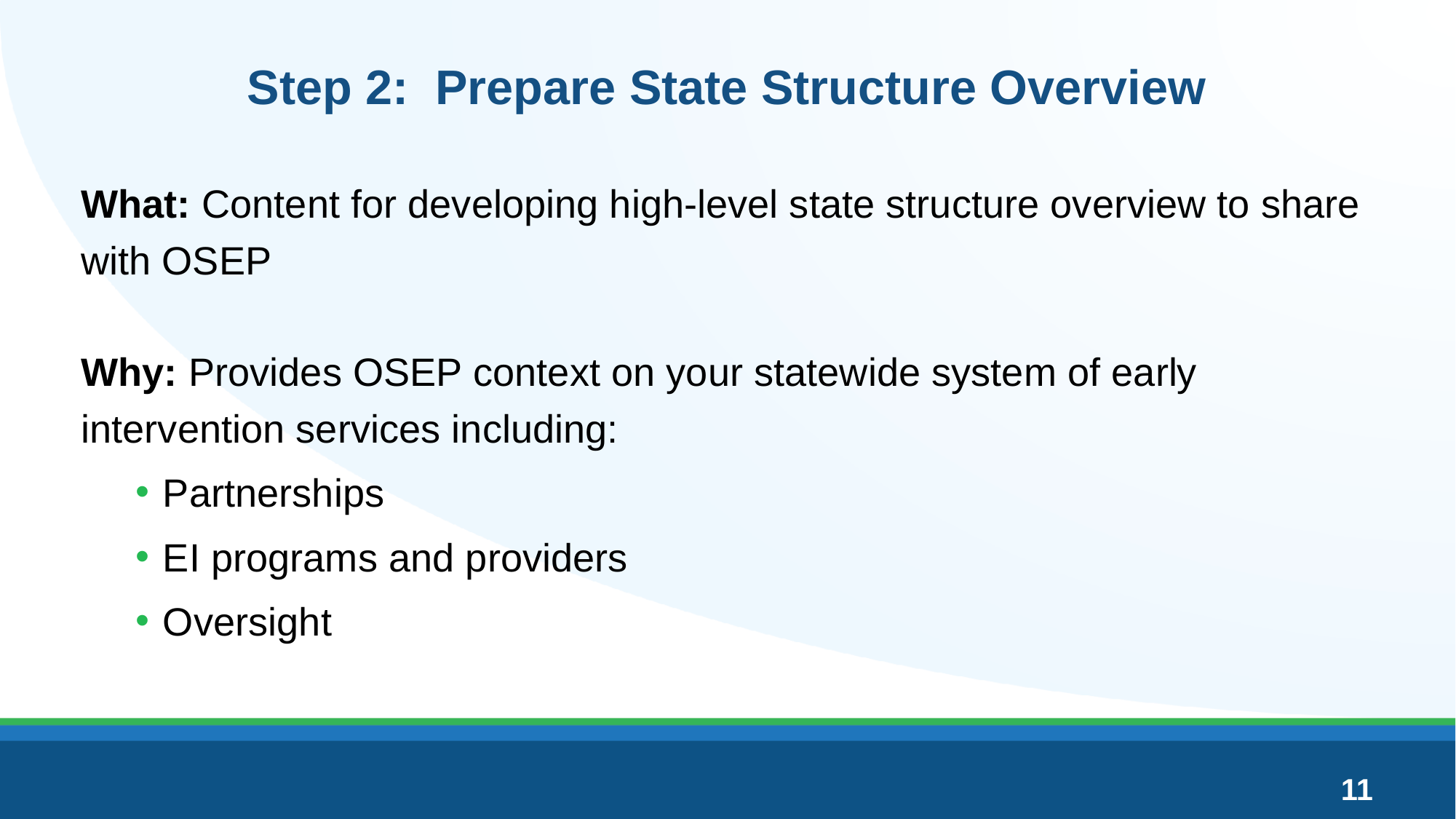

# Step 2:  Prepare State Structure Overview
What: Content for developing high-level state structure overview to share with OSEP

Why: Provides OSEP context on your statewide system of early intervention services including:
Partnerships
EI programs and providers
Oversight

11